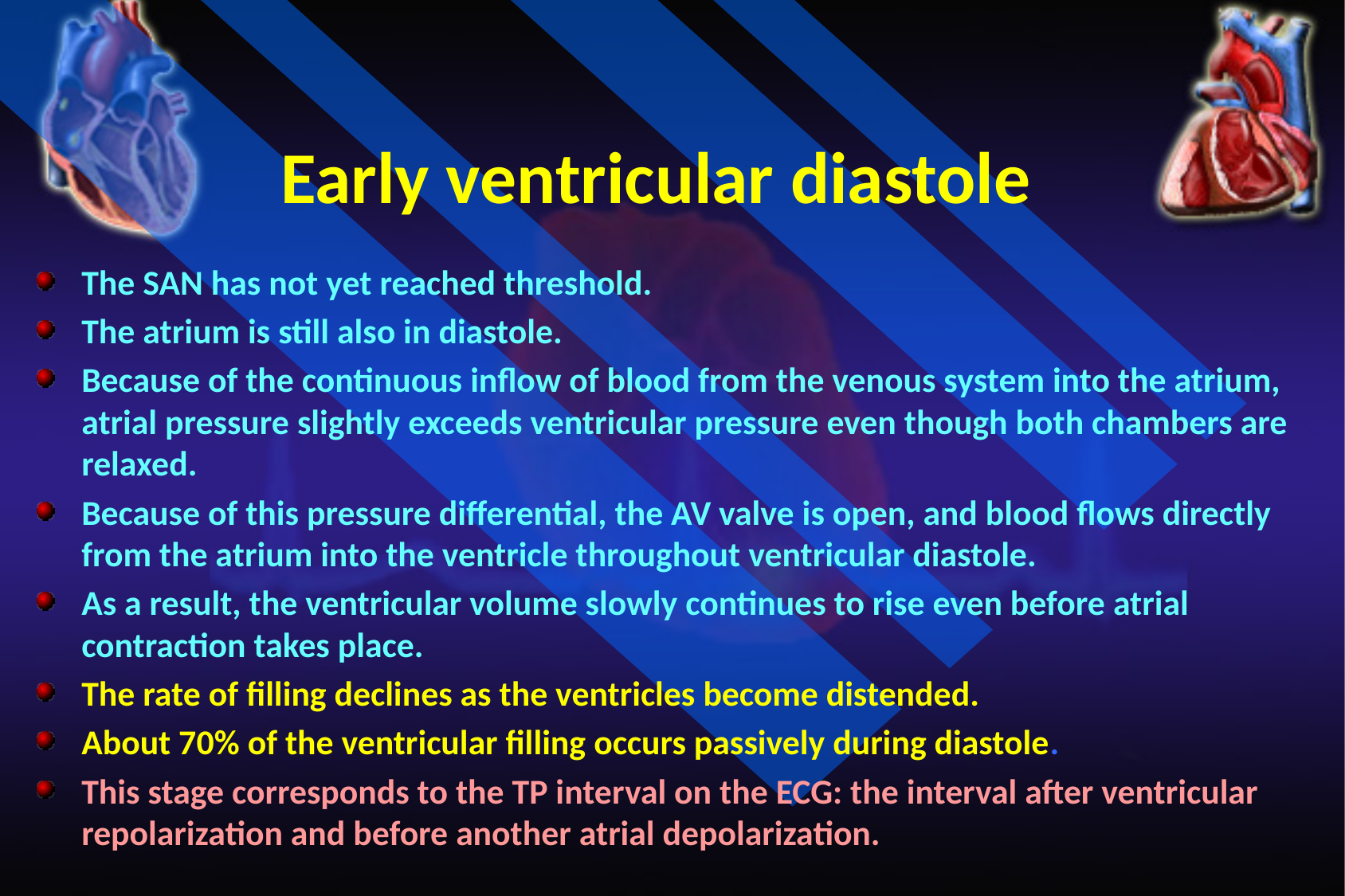

Early ventricular diastole
The SAN has not yet reached threshold.
The atrium is still also in diastole.
Because of the continuous inflow of blood from the venous system into the atrium, atrial pressure slightly exceeds ventricular pressure even though both chambers are relaxed.
Because of this pressure differential, the AV valve is open, and blood flows directly from the atrium into the ventricle throughout ventricular diastole.
As a result, the ventricular volume slowly continues to rise even before atrial contraction takes place.
The rate of filling declines as the ventricles become distended.
About 70% of the ventricular filling occurs passively during diastole.
This stage corresponds to the TP interval on the ECG: the interval after ventricular repolarization and before another atrial depolarization.